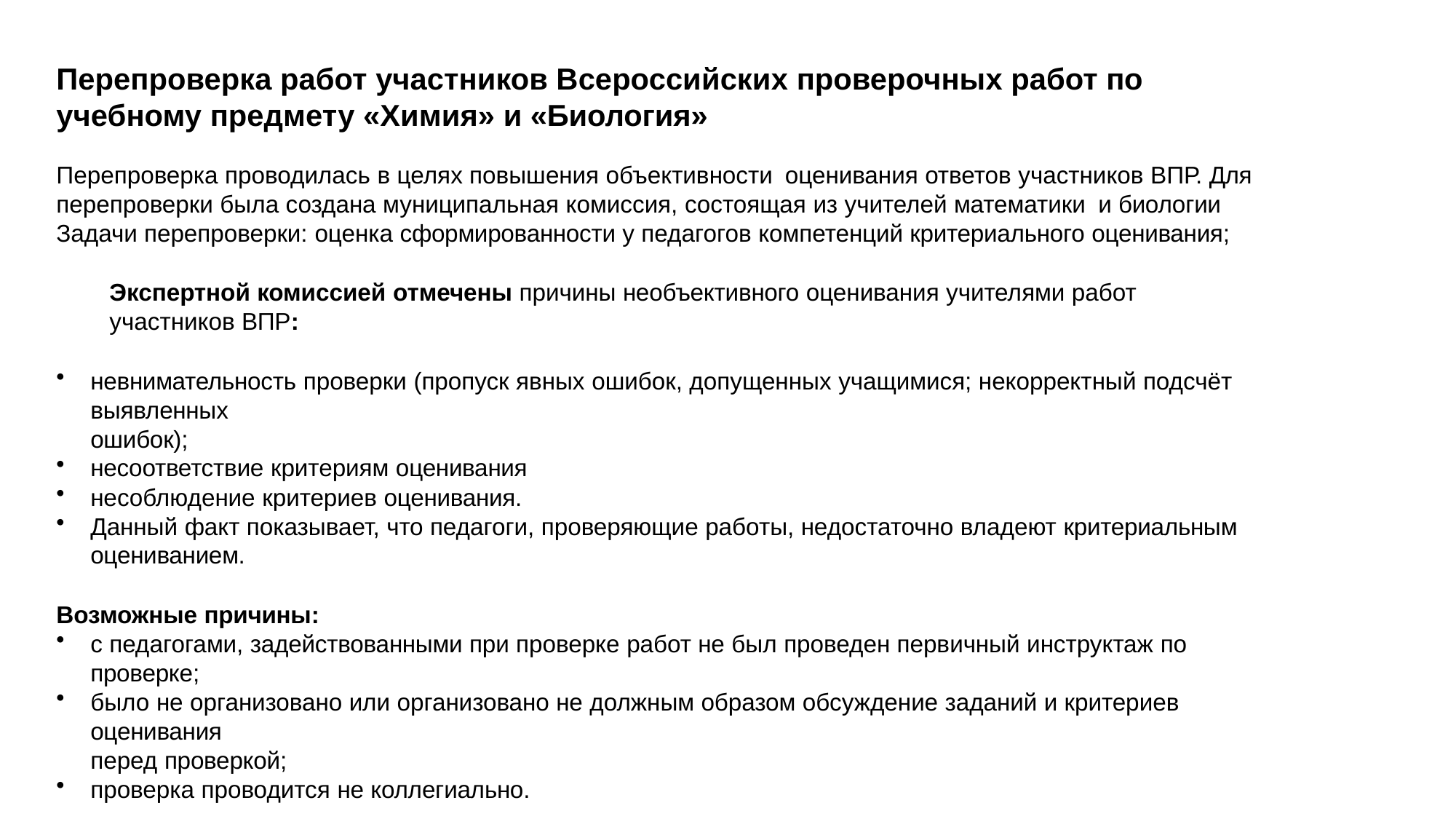

# Перепроверка работ участников Всероссийских проверочных работ по учебному предмету «Химия» и «Биология»
Перепроверка проводилась в целях повышения объективности оценивания ответов участников ВПР. Для перепроверки была создана муниципальная комиссия, состоящая из учителей математики и биологии Задачи перепроверки: оценка сформированности у педагогов компетенций критериального оценивания;

Экспертной комиссией отмечены причины необъективного оценивания учителями работ участников ВПР:

невнимательность проверки (пропуск явных ошибок, допущенных учащимися; некорректный подсчёт выявленных
ошибок);
несоответствие критериям оценивания
несоблюдение критериев оценивания.
Данный факт показывает, что педагоги, проверяющие работы, недостаточно владеют критериальным
оцениванием.

Возможные причины:
с педагогами, задействованными при проверке работ не был проведен первичный инструктаж по проверке;
было не организовано или организовано не должным образом обсуждение заданий и критериев оценивания
перед проверкой;
проверка проводится не коллегиально.